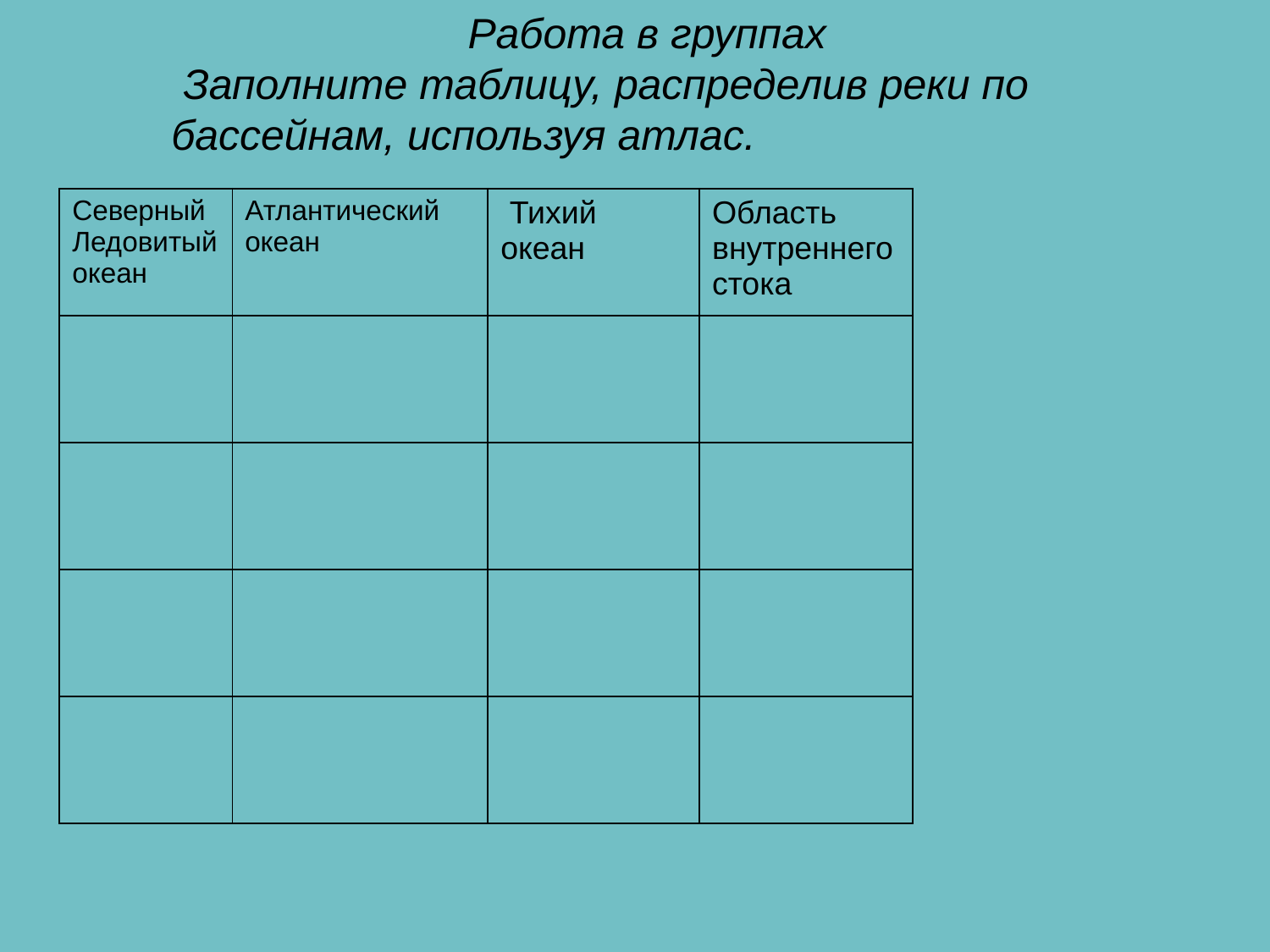

Работа в группах
 Заполните таблицу, распределив реки по бассейнам, используя атлас.
| Северный Ледовитый океан | Атлантический океан | Тихий океан | Область внутреннего стока |
| --- | --- | --- | --- |
|  |  |  |  |
|  |  |  |  |
|  |  |  |  |
|  |  |  |  |